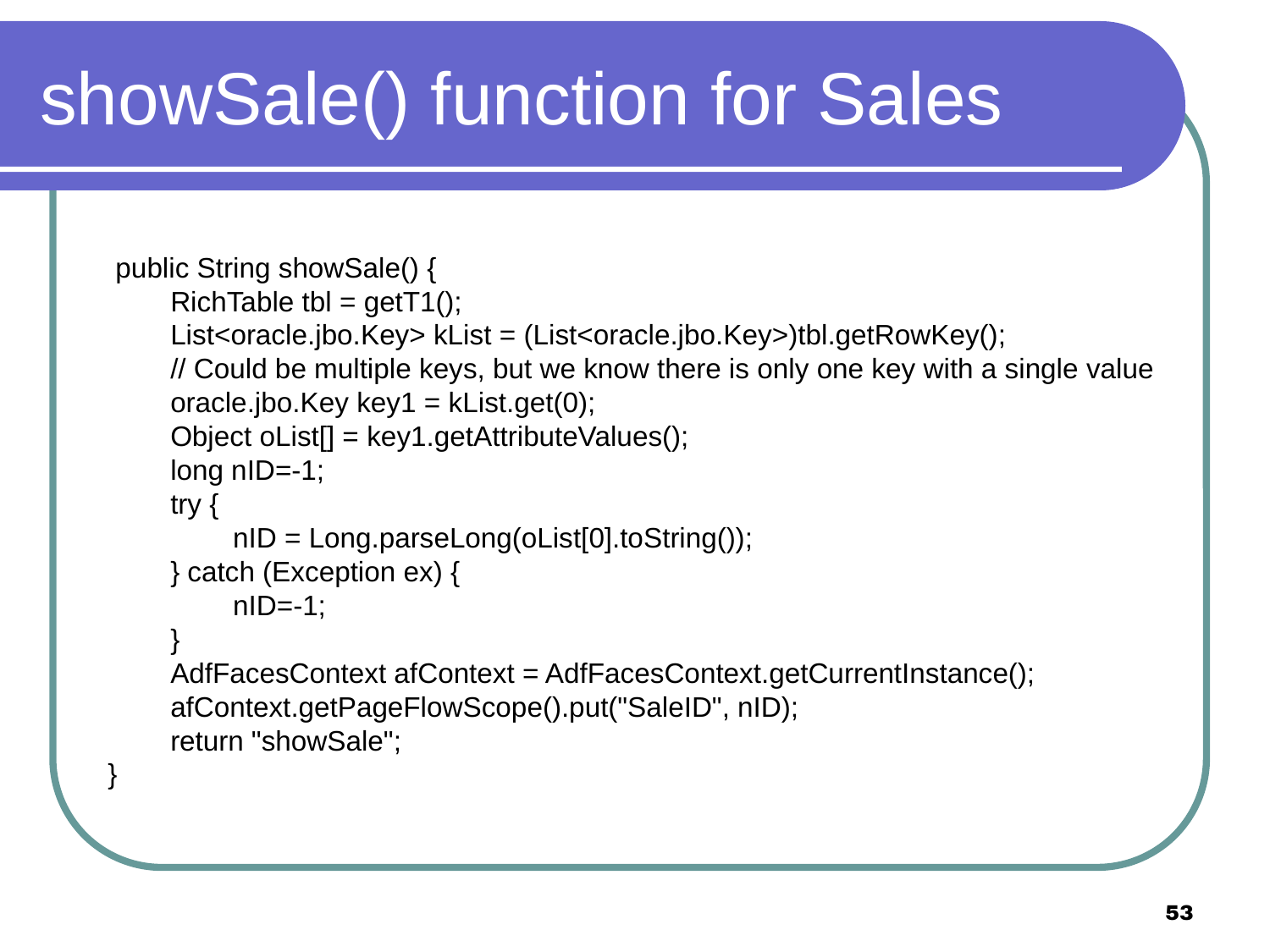

# showSale() function for Sales
 public String showSale() {
        RichTable tbl = getT1();
        List<oracle.jbo.Key> kList = (List<oracle.jbo.Key>)tbl.getRowKey();
        // Could be multiple keys, but we know there is only one key with a single value
        oracle.jbo.Key key1 = kList.get(0);
        Object oList[] = key1.getAttributeValues();
        long nID=-1;
        try {
                nID = Long.parseLong(oList[0].toString());
        } catch (Exception ex) {
                nID=-1;
        }
        AdfFacesContext afContext = AdfFacesContext.getCurrentInstance();
        afContext.getPageFlowScope().put("SaleID", nID);
        return "showSale";
}
53